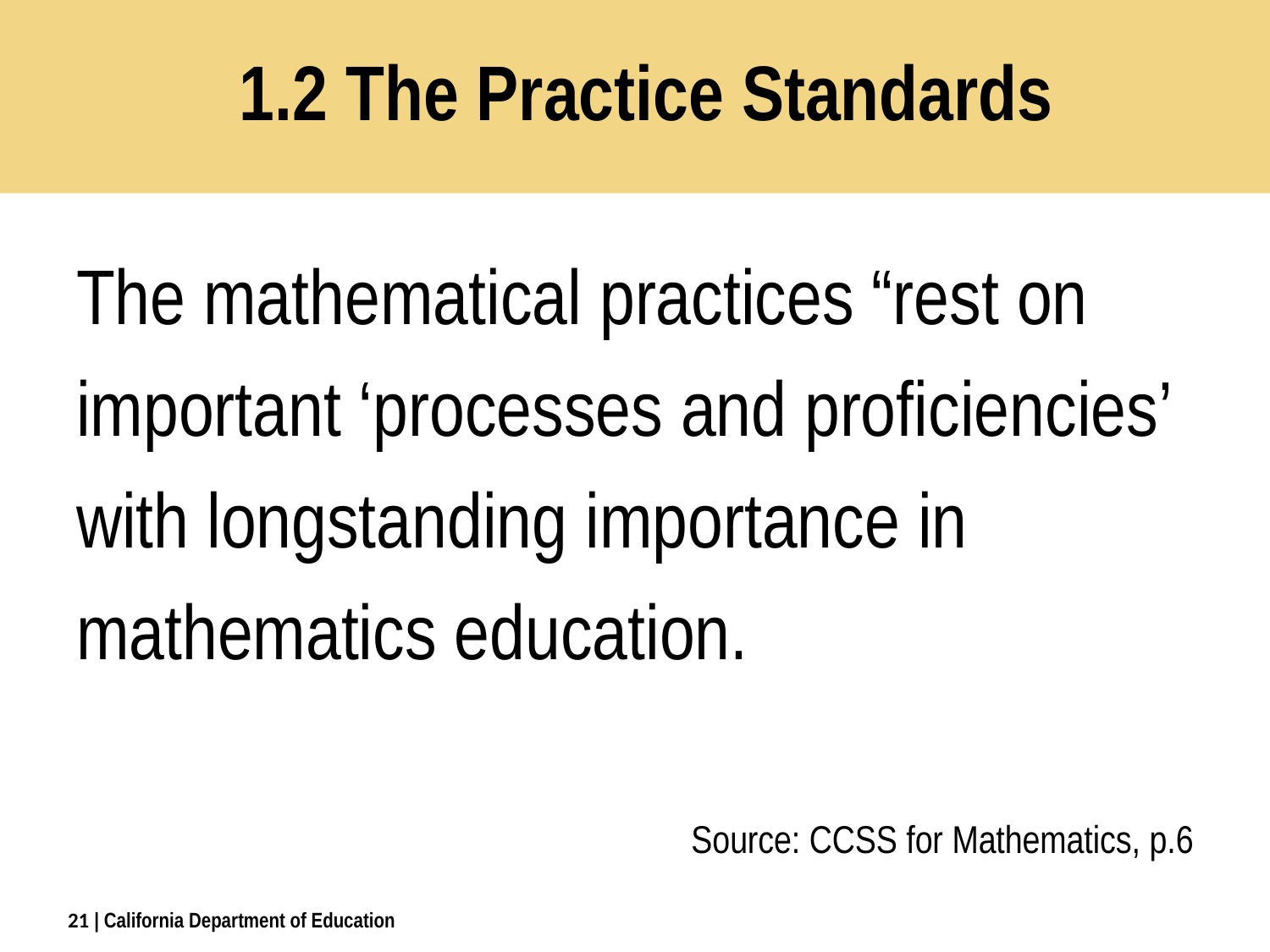

# 1.2 The Practice Standards
The mathematical practices “rest on important ‘processes and proficiencies’ with longstanding importance in mathematics education.

Source: CCSS for Mathematics, p.6
21
| California Department of Education